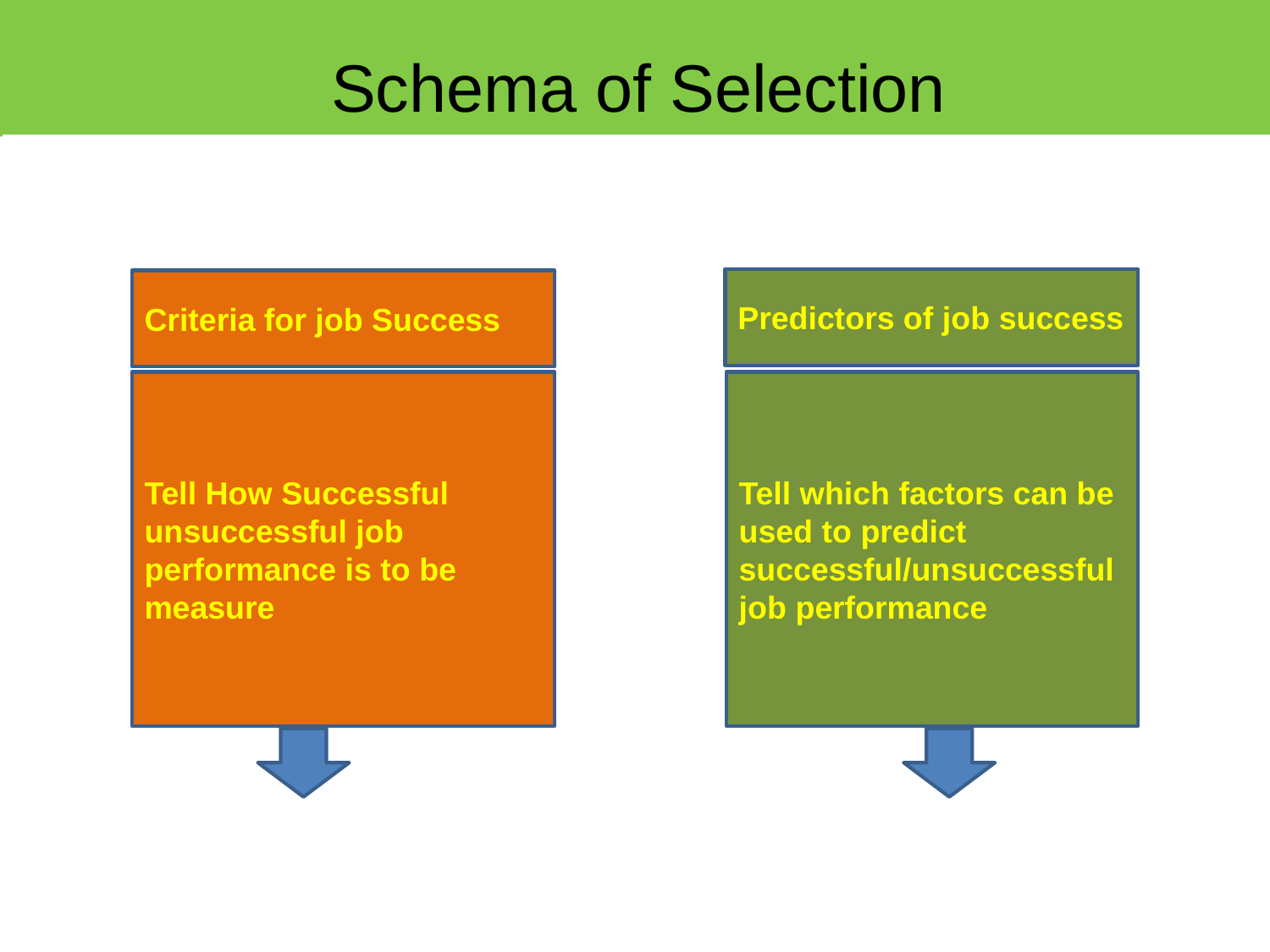

Schema of Selection

Predictors of job success
Criteria for job Success
Tell How Successful unsuccessful job performance is to be measure
Tell which factors can be used to predict successful/unsuccessful job performance